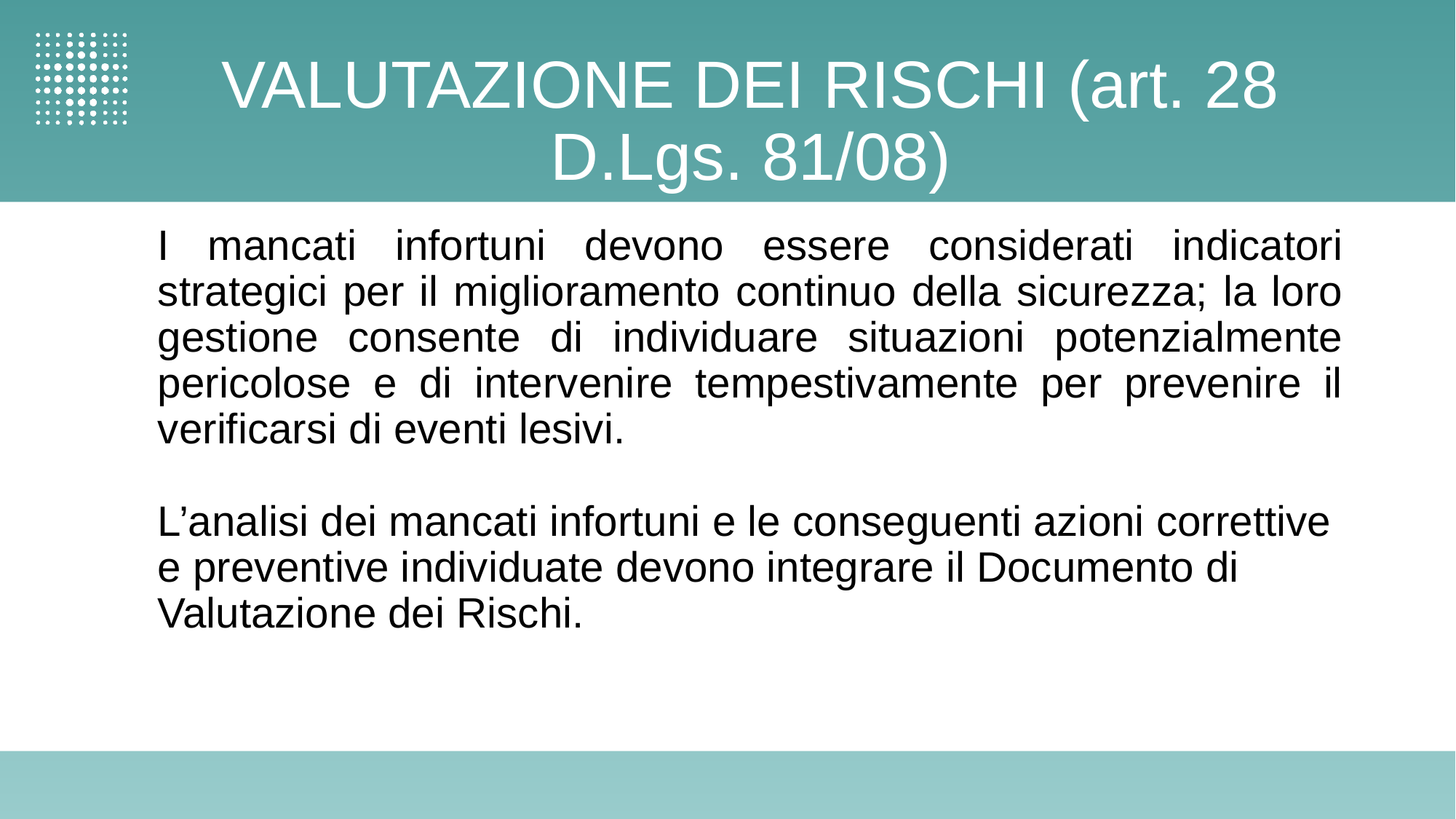

# VALUTAZIONE DEI RISCHI (art. 28 D.Lgs. 81/08)
I mancati infortuni devono essere considerati indicatori strategici per il miglioramento continuo della sicurezza; la loro gestione consente di individuare situazioni potenzialmente pericolose e di intervenire tempestivamente per prevenire il verificarsi di eventi lesivi.

L’analisi dei mancati infortuni e le conseguenti azioni correttive e preventive individuate devono integrare il Documento di Valutazione dei Rischi.